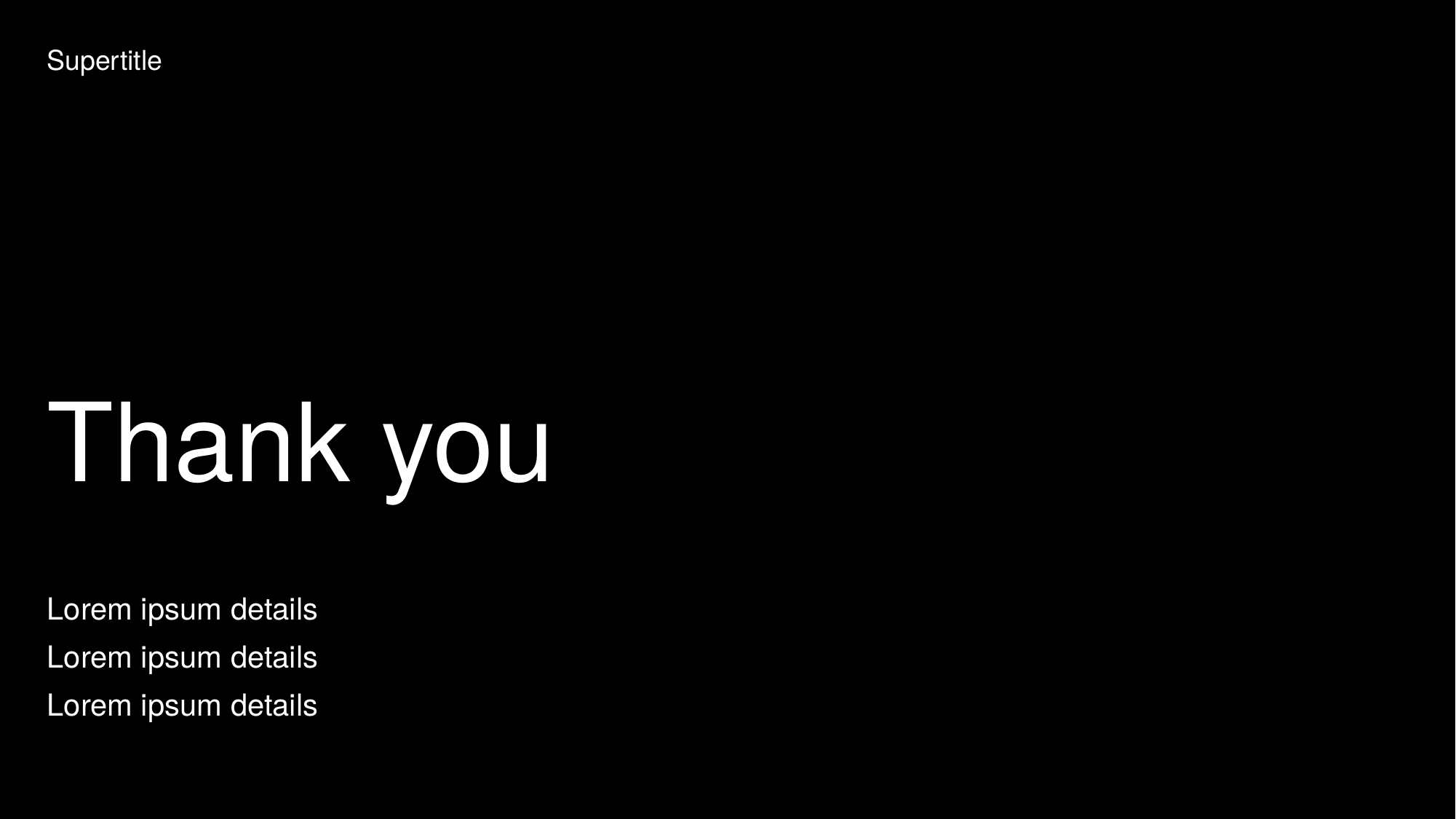

Supertitle
# Thank you
Lorem ipsum details
Lorem ipsum details
Lorem ipsum details